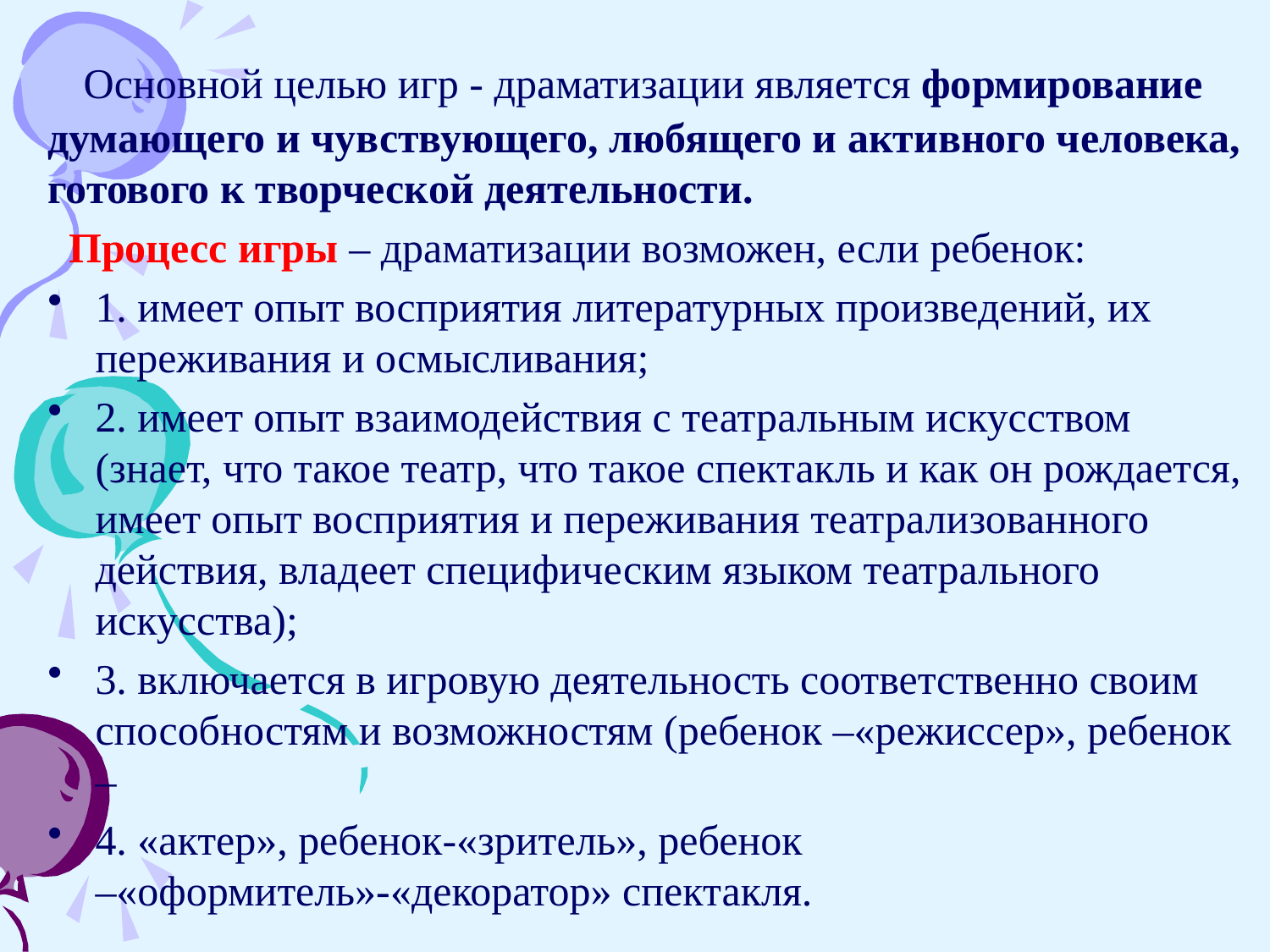

Основной целью игр - драматизации является формирование думающего и чувствующего, любящего и активного человека, готового к творческой деятельности.
  Процесс игры – драматизации возможен, если ребенок:
1. имеет опыт восприятия литературных произведений, их переживания и осмысливания;
2. имеет опыт взаимодействия с театральным искусством (знает, что такое театр, что такое спектакль и как он рождается, имеет опыт восприятия и переживания театрализованного действия, владеет специфическим языком театрального искусства);
3. включается в игровую деятельность соответственно своим способностям и возможностям (ребенок –«режиссер», ребенок –
4. «актер», ребенок-«зритель», ребенок –«оформитель»-«декоратор» спектакля.